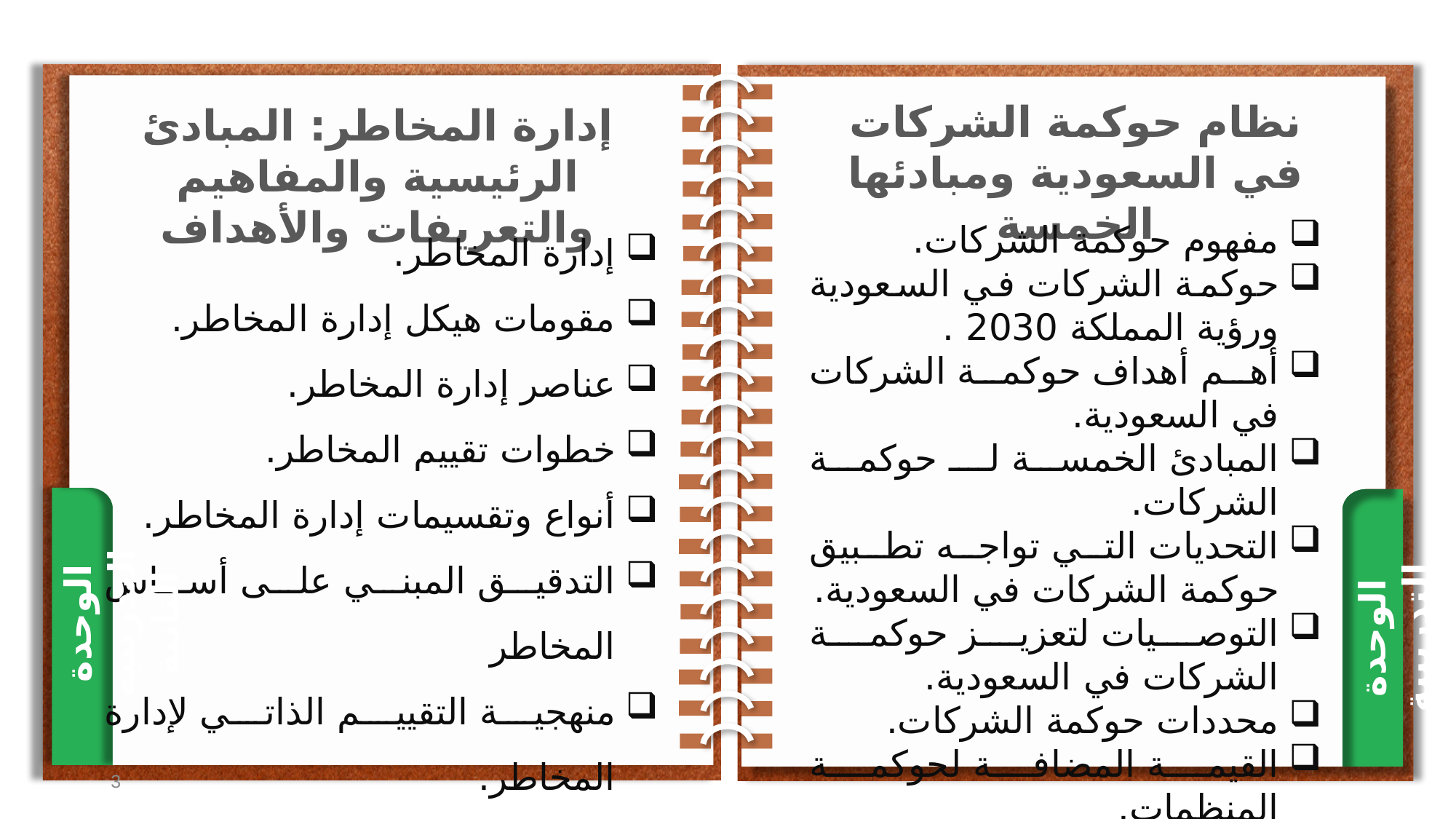

نظام حوكمة الشركات في السعودية ومبادئها الخمسة
إدارة المخاطر: المبادئ الرئيسية والمفاهيم والتعريفات والأهداف
إدارة المخاطر.
مقومات هيكل إدارة المخاطر.
عناصر إدارة المخاطر.
خطوات تقييم المخاطر.
أنواع وتقسيمات إدارة المخاطر.
التدقيق المبني على أساس المخاطر
منهجية التقييم الذاتي لإدارة المخاطر.
مراقبة الامتثال.
مفهوم حوكمة الشركات.
حوكمة الشركات في السعودية ورؤية المملكة 2030 .
أهم أهداف حوكمة الشركات في السعودية.
المبادئ الخمسة لـ حوكمة الشركات.
التحديات التي تواجه تطبيق حوكمة الشركات في السعودية.
التوصيات لتعزيز حوكمة الشركات في السعودية.
محددات حوكمة الشركات.
القيمة المضافة لحوكمة المنظمات.
الوحدة التدريبية الثانية
الوحدة التدريبية الأولى
3